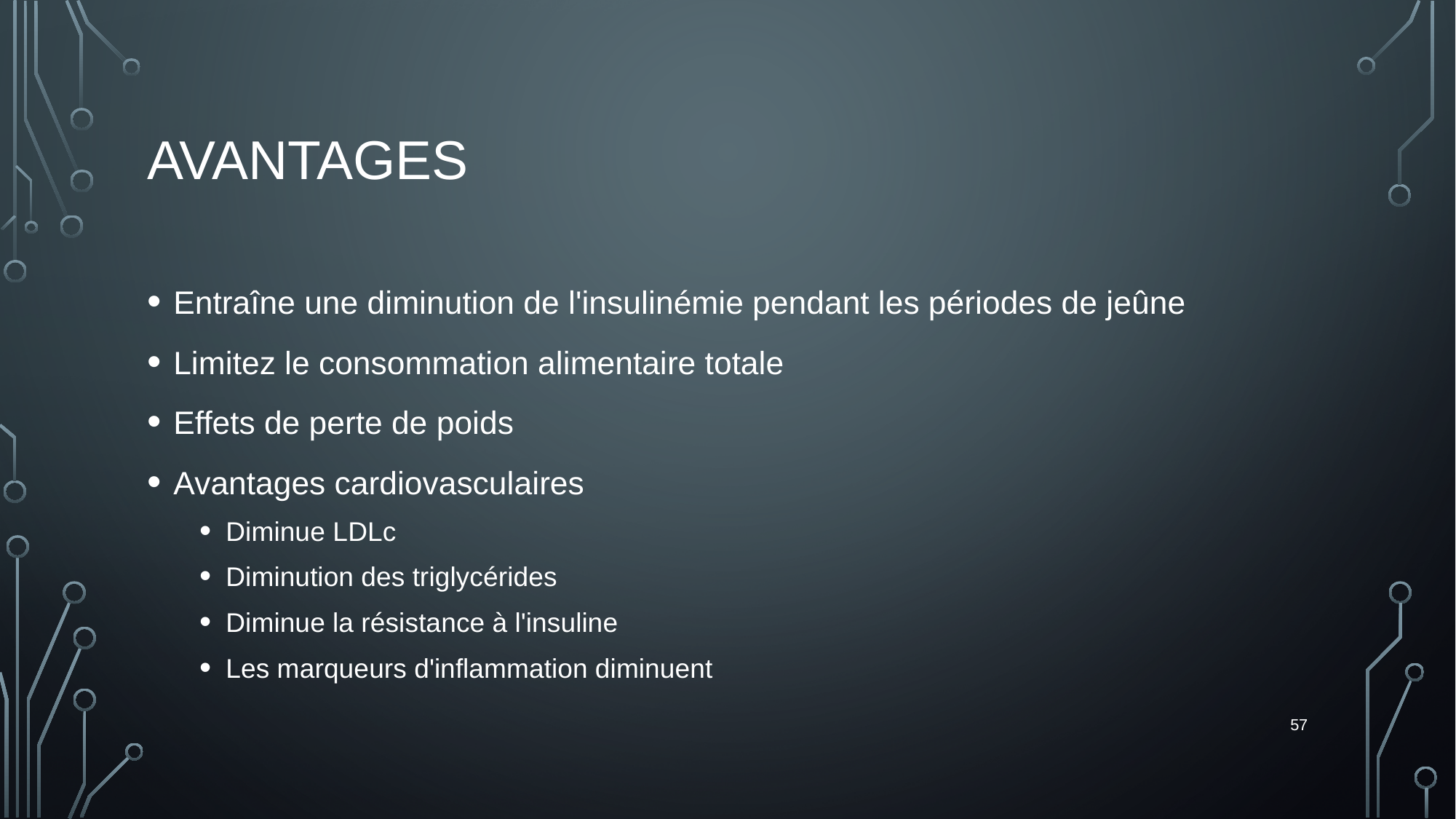

# AVANTAGES
Entraîne une diminution de l'insulinémie pendant les périodes de jeûne
Limitez le consommation alimentaire totale
Effets de perte de poids
Avantages cardiovasculaires
Diminue LDLc
Diminution des triglycérides
Diminue la résistance à l'insuline
Les marqueurs d'inflammation diminuent
57